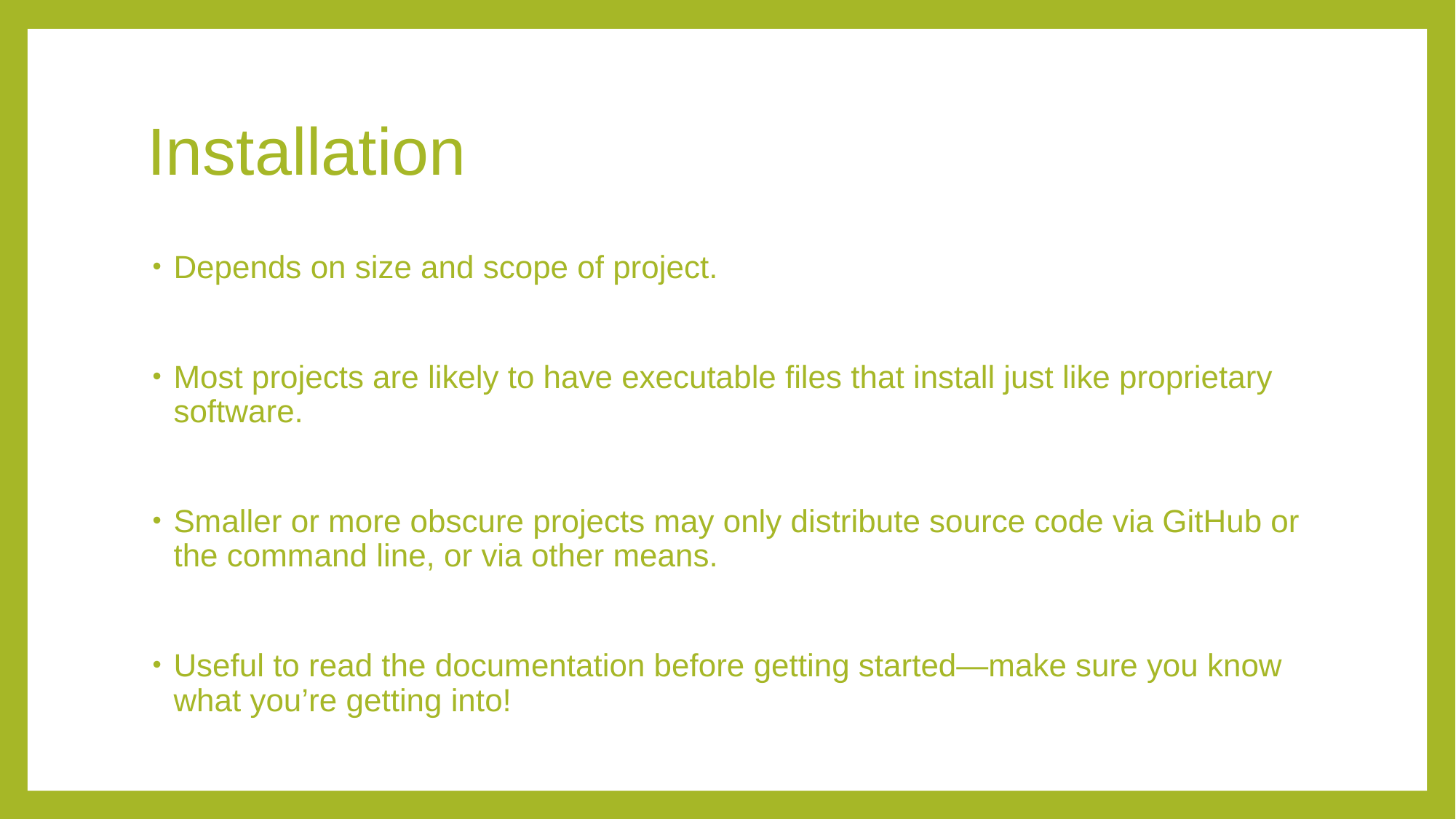

# Installation
Depends on size and scope of project.

Most projects are likely to have executable files that install just like proprietary software.

Smaller or more obscure projects may only distribute source code via GitHub or the command line, or via other means.

Useful to read the documentation before getting started—make sure you know what you’re getting into!